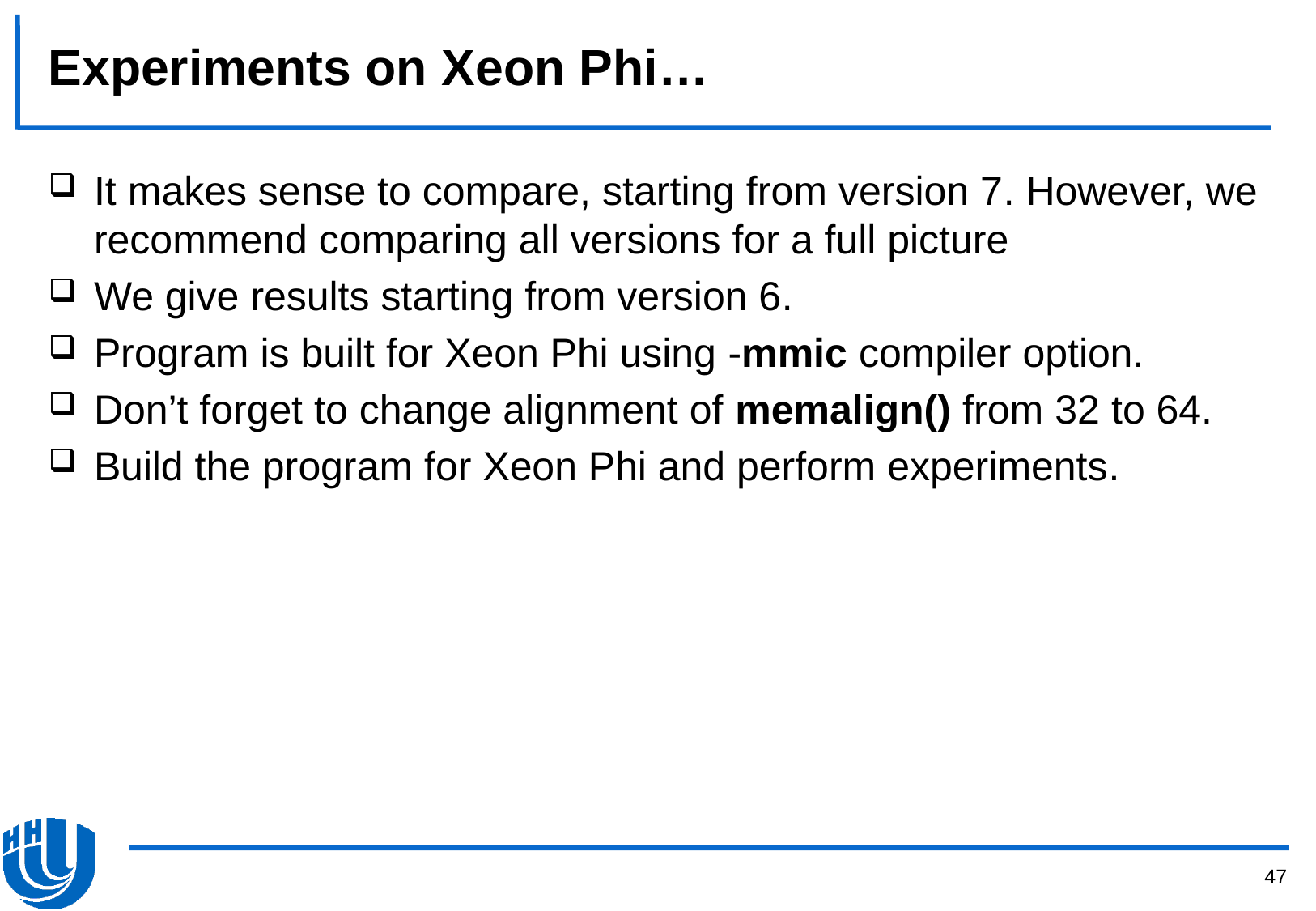

# Experiments on Xeon Phi…
It makes sense to compare, starting from version 7. However, we recommend comparing all versions for a full picture
We give results starting from version 6.
Program is built for Xeon Phi using -mmic compiler option.
Don’t forget to change alignment of memalign() from 32 to 64.
Build the program for Xeon Phi and perform experiments.